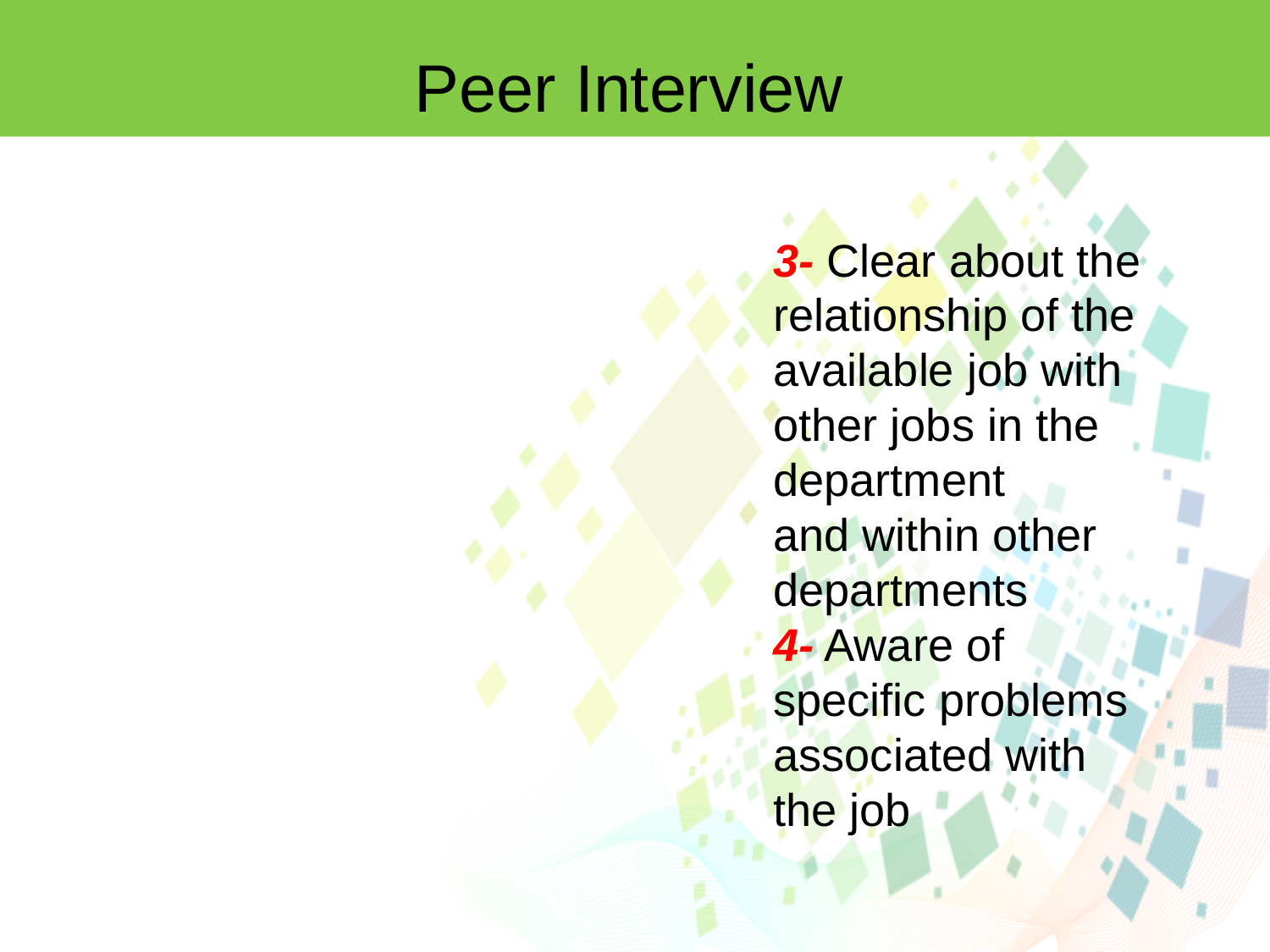

Peer Interview
3- Clear about the relationship of the available job with other jobs in the department
and within other departments
4- Aware of specific problems associated with the job